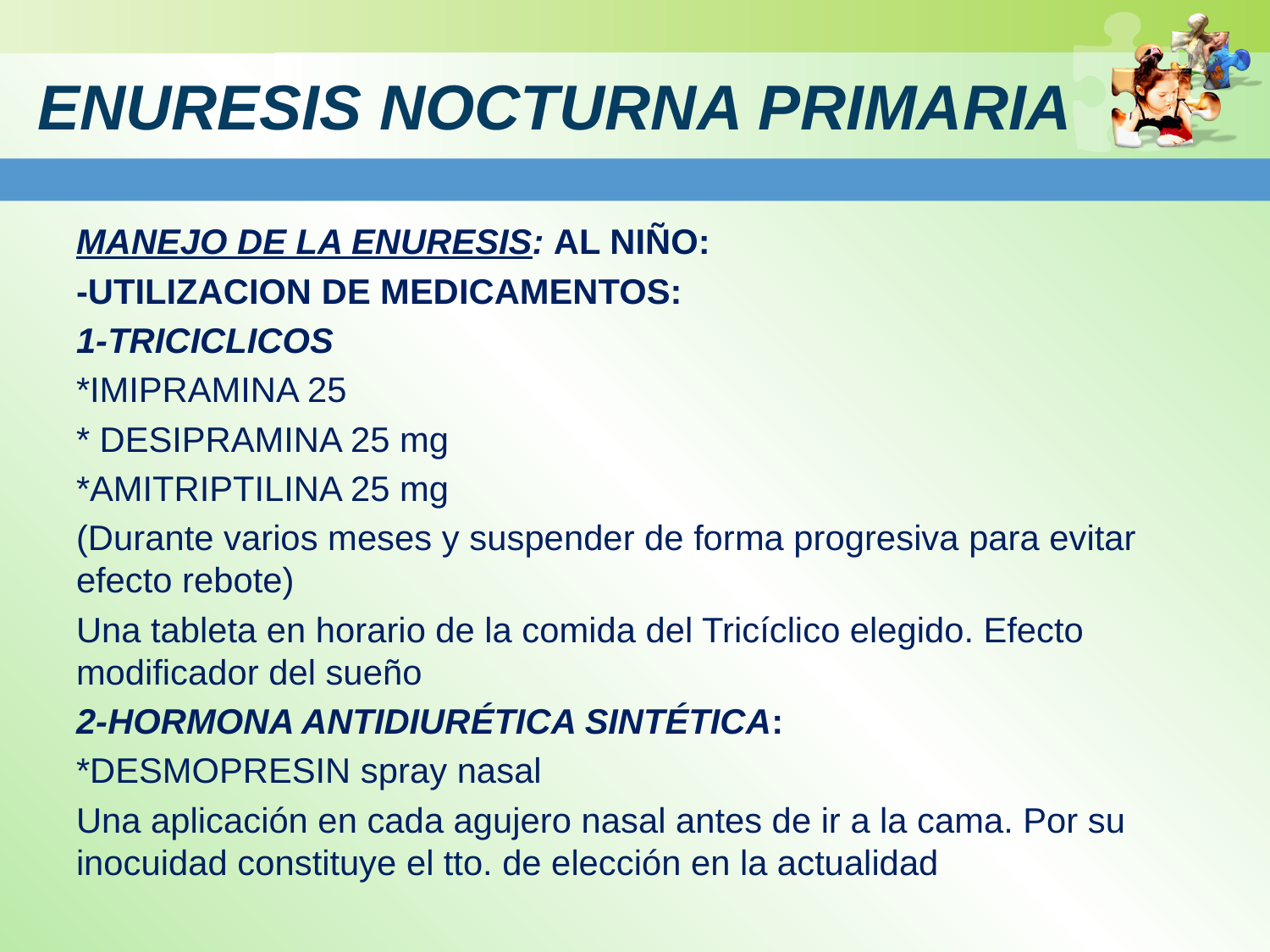

# ENURESIS NOCTURNA PRIMARIA
MANEJO DE LA ENURESIS: AL NIÑO:
-UTILIZACION DE MEDICAMENTOS:
1-TRICICLICOS
*IMIPRAMINA 25
* DESIPRAMINA 25 mg
*AMITRIPTILINA 25 mg
(Durante varios meses y suspender de forma progresiva para evitar efecto rebote)
Una tableta en horario de la comida del Tricíclico elegido. Efecto modificador del sueño
2-HORMONA ANTIDIURÉTICA SINTÉTICA:
*DESMOPRESIN spray nasal
Una aplicación en cada agujero nasal antes de ir a la cama. Por su inocuidad constituye el tto. de elección en la actualidad